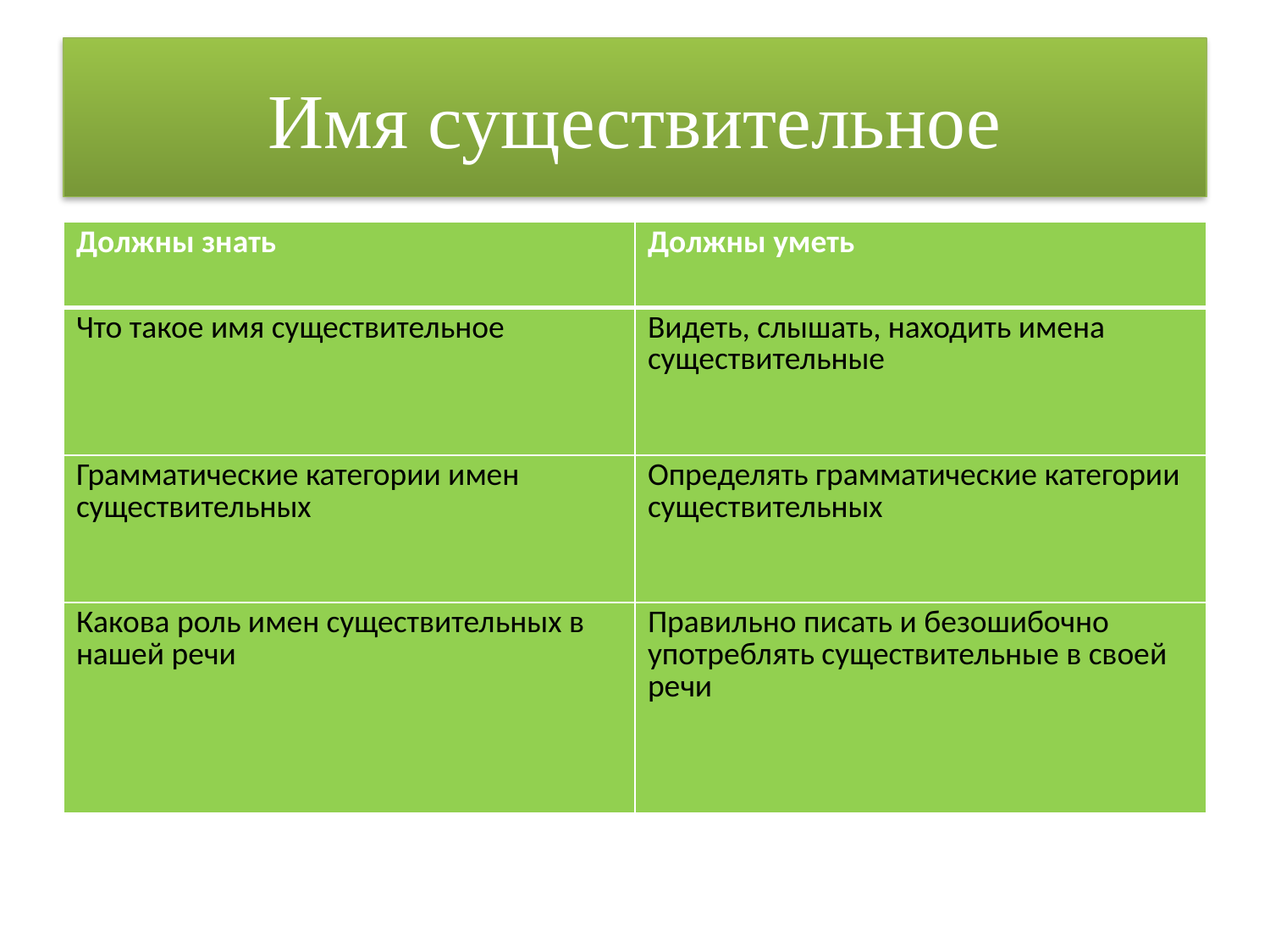

# Имя существительное
| Должны знать | Должны уметь |
| --- | --- |
| Что такое имя существительное | Видеть, слышать, находить имена существительные |
| Грамматические категории имен существительных | Определять грамматические категории существительных |
| Какова роль имен существительных в нашей речи | Правильно писать и безошибочно употреблять существительные в своей речи |